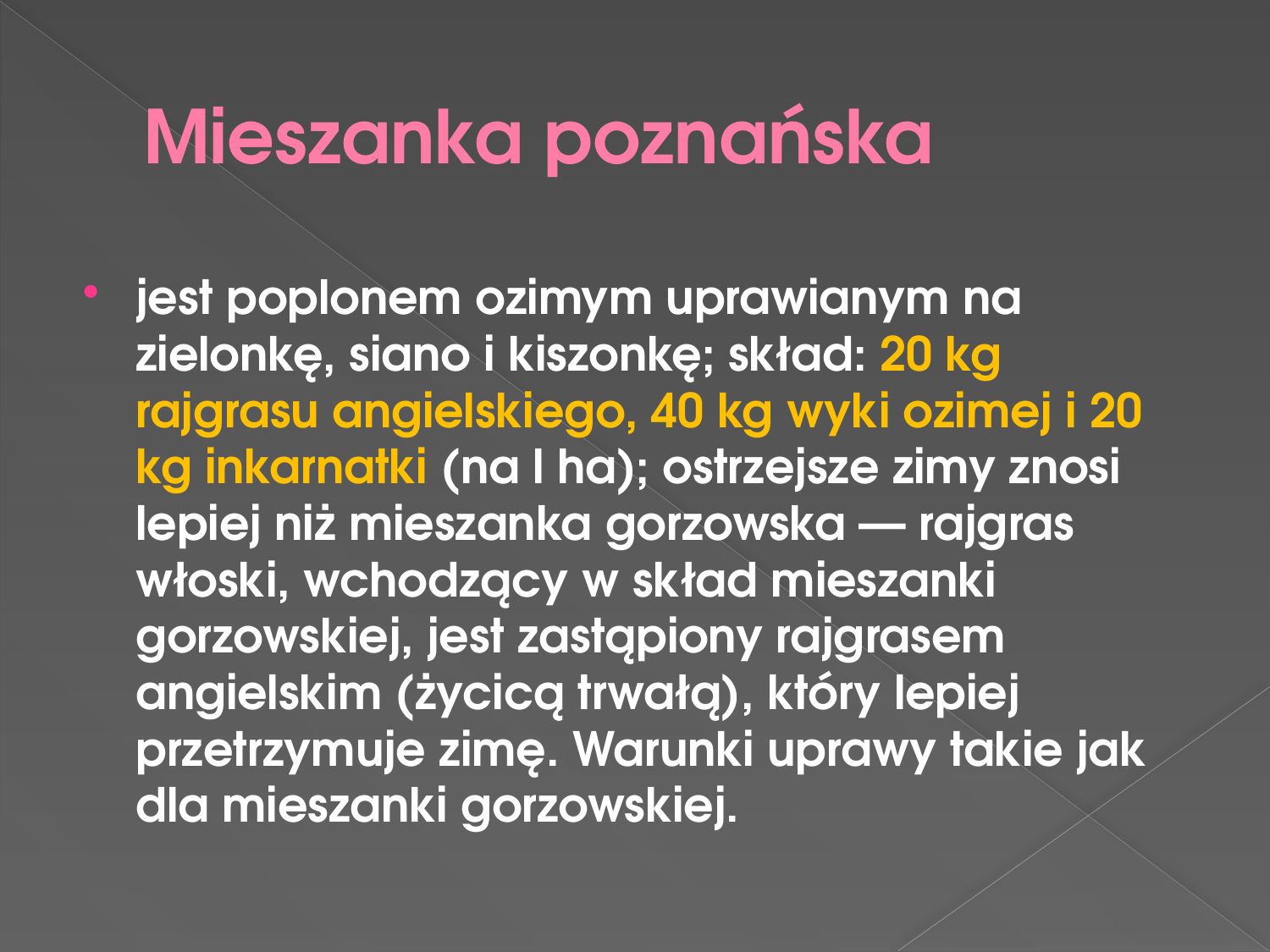

# Mieszanka poznańska
jest poplonem ozimym uprawianym na zielonkę, siano i kiszonkę; skład: 20 kg rajgrasu angielskiego, 40 kg wyki ozimej i 20 kg inkarnatki (na l ha); ostrzejsze zimy znosi lepiej niż mieszanka gorzowska — rajgras włoski, wchodzący w skład mieszanki gorzowskiej, jest zastąpiony rajgrasem angielskim (życicą trwałą), który lepiej przetrzymuje zimę. Warunki uprawy takie jak dla mieszanki gorzowskiej.